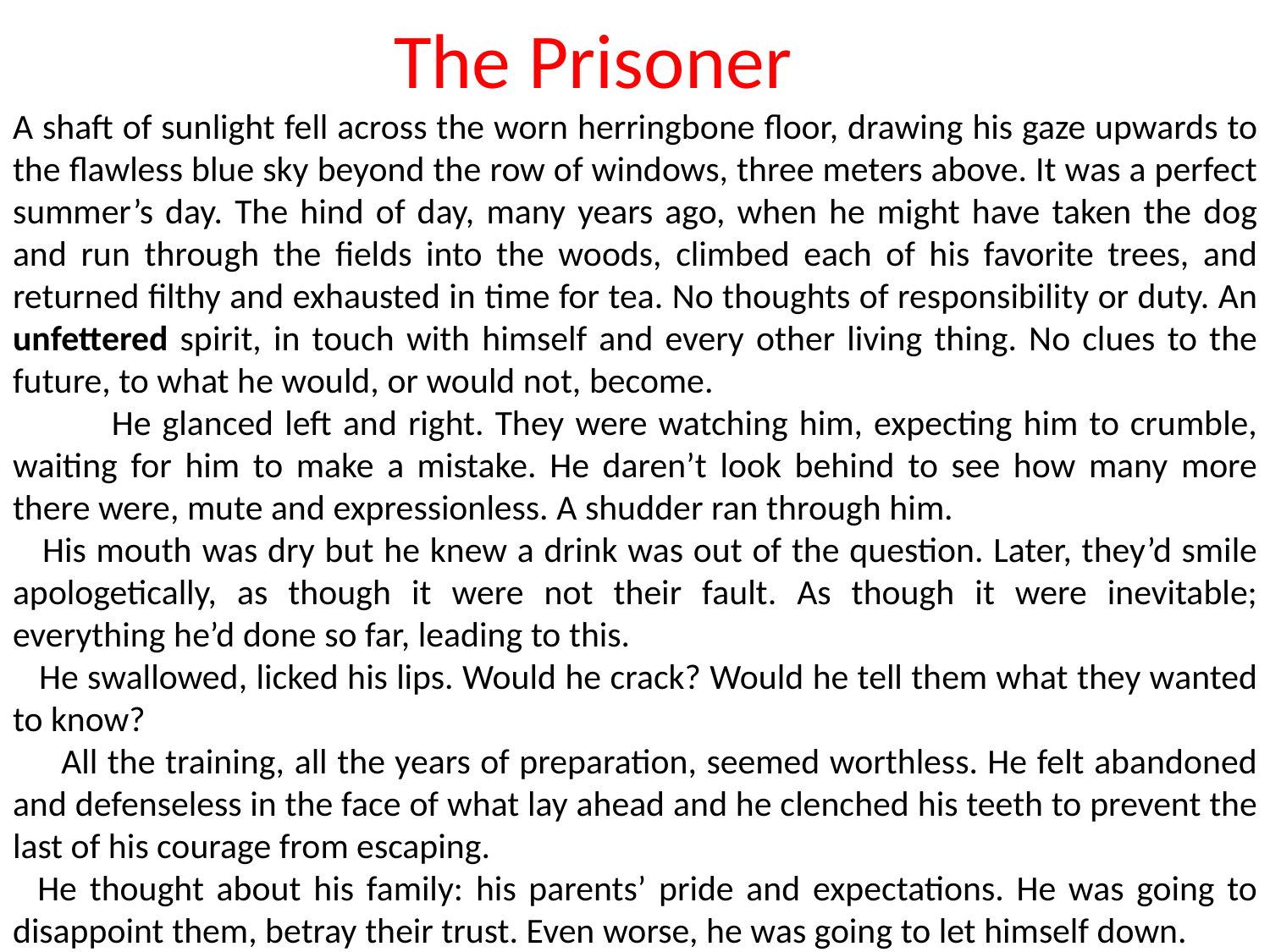

The Prisoner
A shaft of sunlight fell across the worn herringbone floor, drawing his gaze upwards to the flawless blue sky beyond the row of windows, three meters above. It was a perfect summer’s day. The hind of day, many years ago, when he might have taken the dog and run through the fields into the woods, climbed each of his favorite trees, and returned filthy and exhausted in time for tea. No thoughts of responsibility or duty. An unfettered spirit, in touch with himself and every other living thing. No clues to the future, to what he would, or would not, become.
         He glanced left and right. They were watching him, expecting him to crumble, waiting for him to make a mistake. He daren’t look behind to see how many more there were, mute and expressionless. A shudder ran through him.
   His mouth was dry but he knew a drink was out of the question. Later, they’d smile apologetically, as though it were not their fault. As though it were inevitable; everything he’d done so far, leading to this.
   He swallowed, licked his lips. Would he crack? Would he tell them what they wanted to know?
     All the training, all the years of preparation, seemed worthless. He felt abandoned and defenseless in the face of what lay ahead and he clenched his teeth to prevent the last of his courage from escaping.
  He thought about his family: his parents’ pride and expectations. He was going to disappoint them, betray their trust. Even worse, he was going to let himself down.